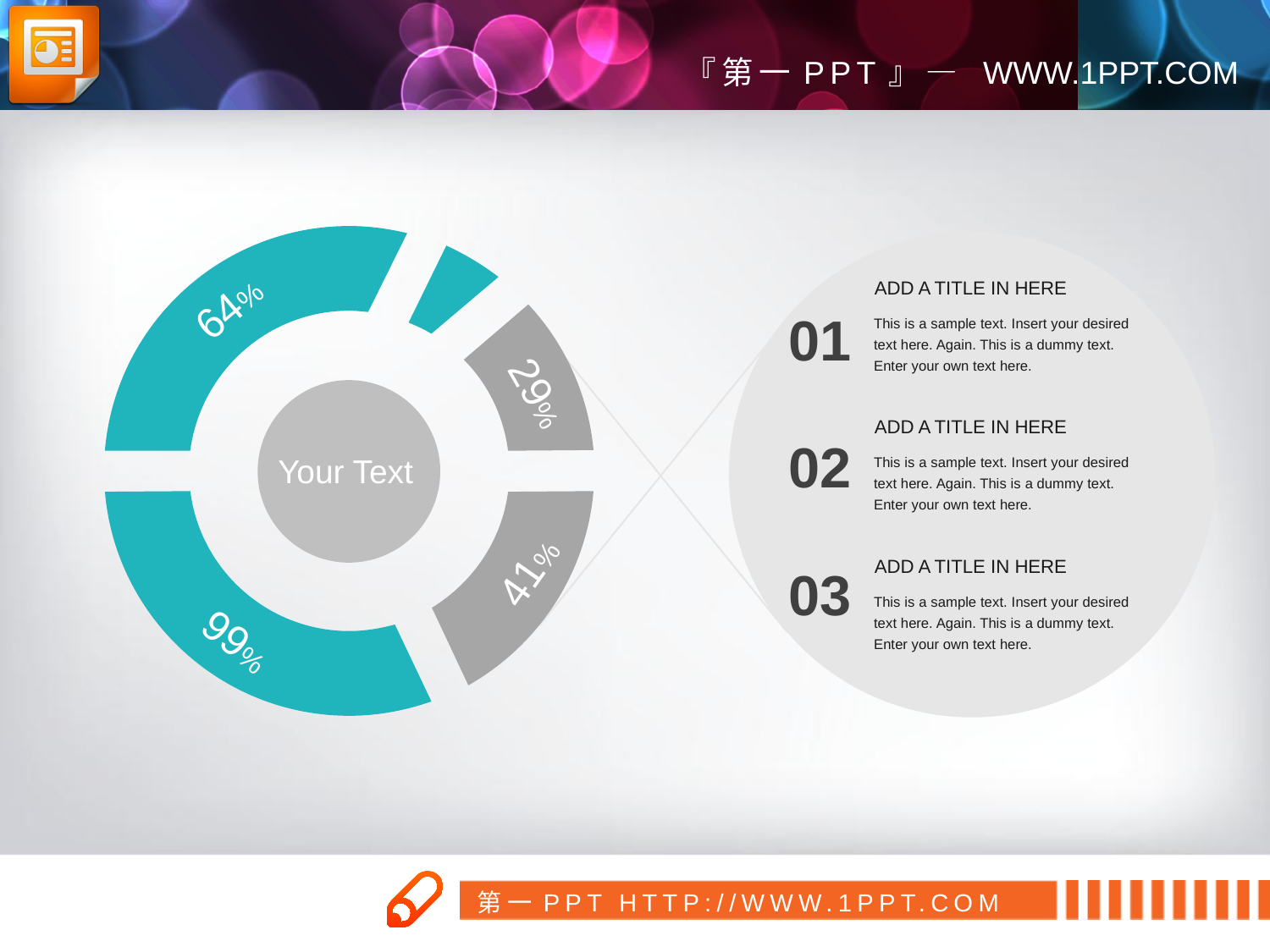

64%

29%

Your Text

41%
99%

ADD A TITLE IN HERE
This is a sample text. Insert your desired text here. Again. This is a dummy text. Enter your own text here.
01

ADD A TITLE IN HERE
This is a sample text. Insert your desired text here. Again. This is a dummy text. Enter your own text here.
02
ADD A TITLE IN HERE
This is a sample text. Insert your desired text here. Again. This is a dummy text. Enter your own text here.
03